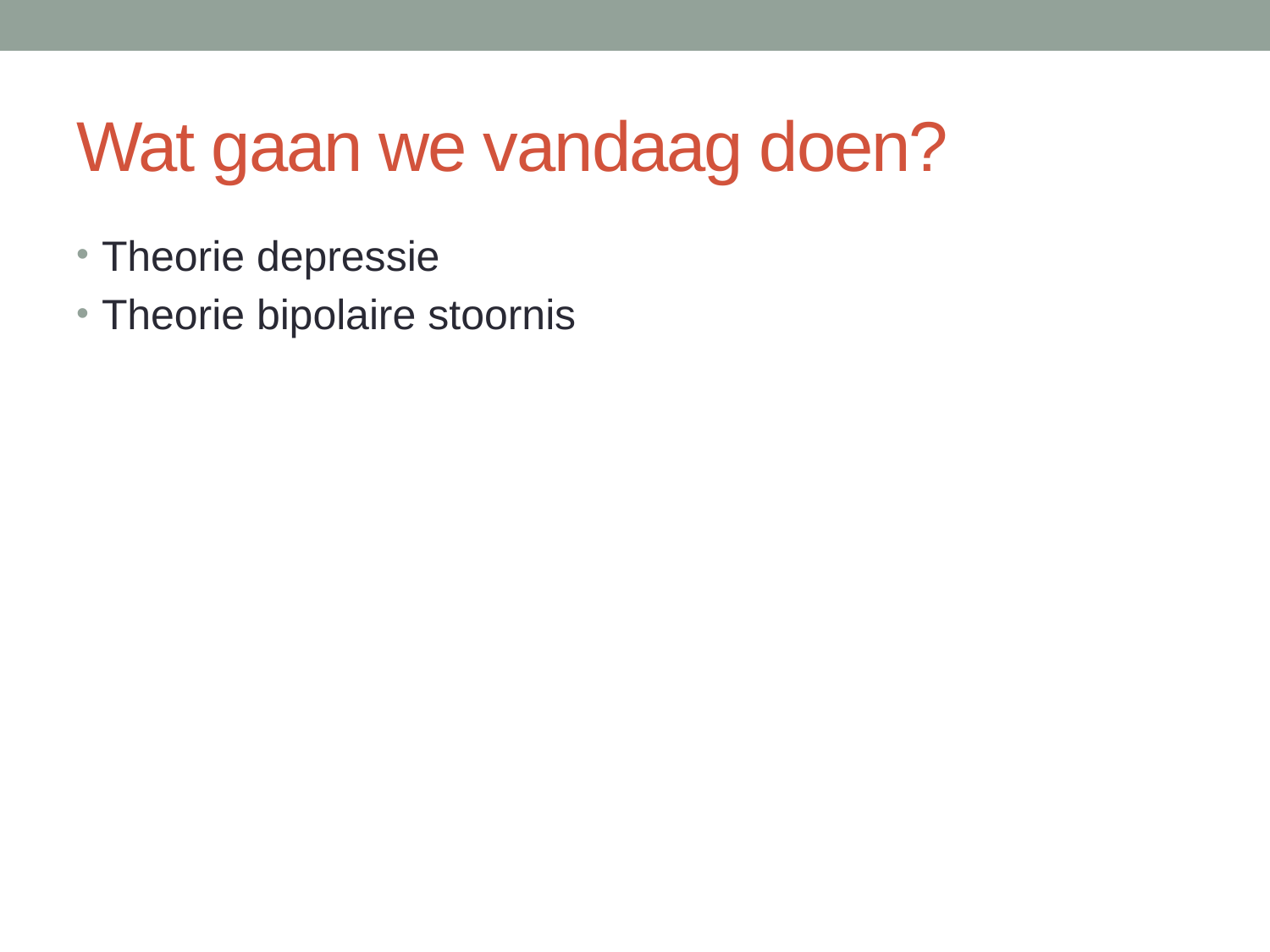

# Wat gaan we vandaag doen?
Theorie depressie
Theorie bipolaire stoornis